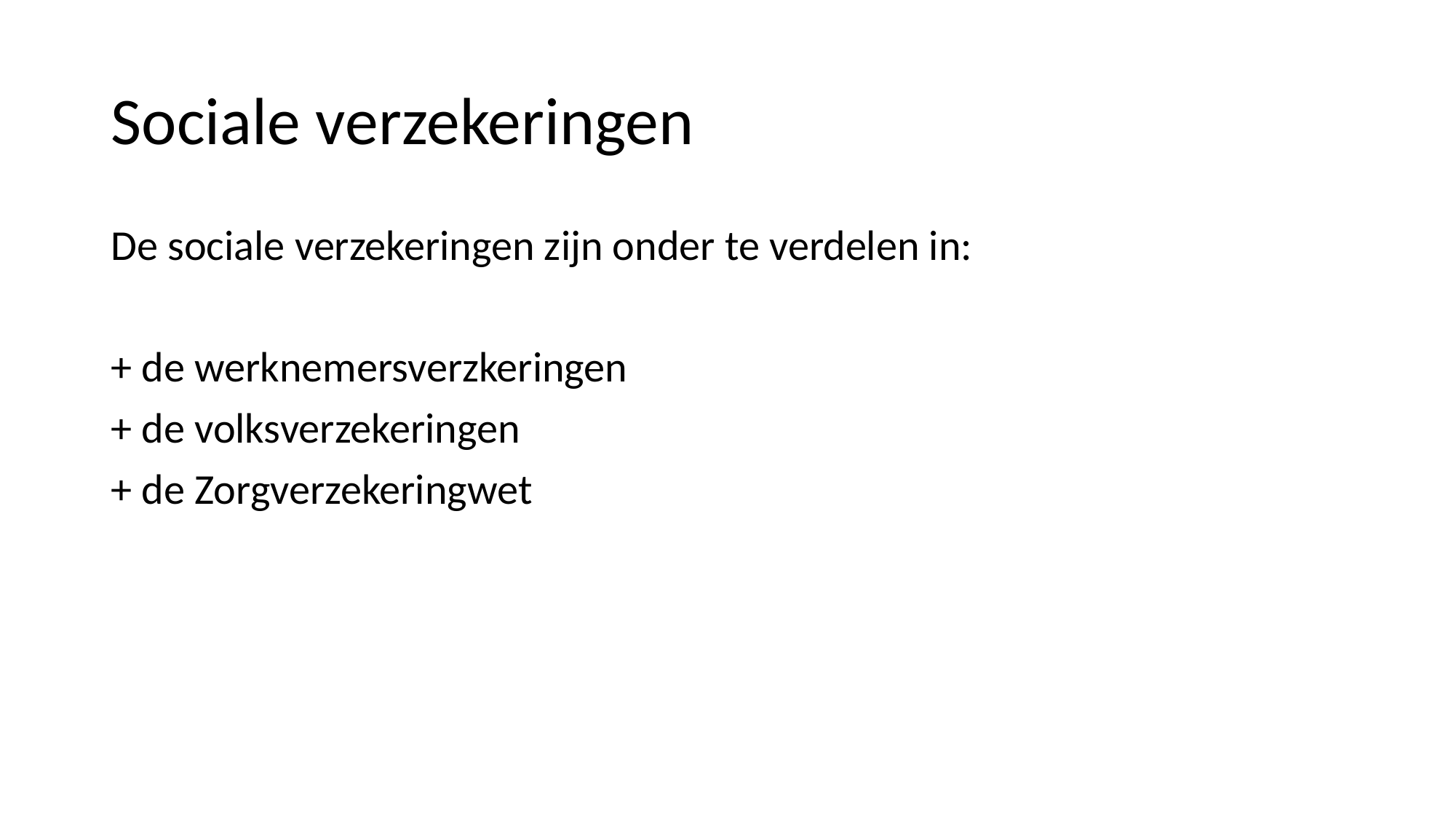

# Sociale verzekeringen
De sociale verzekeringen zijn onder te verdelen in:

+ de werknemersverzkeringen
+ de volksverzekeringen
+ de Zorgverzekeringwet